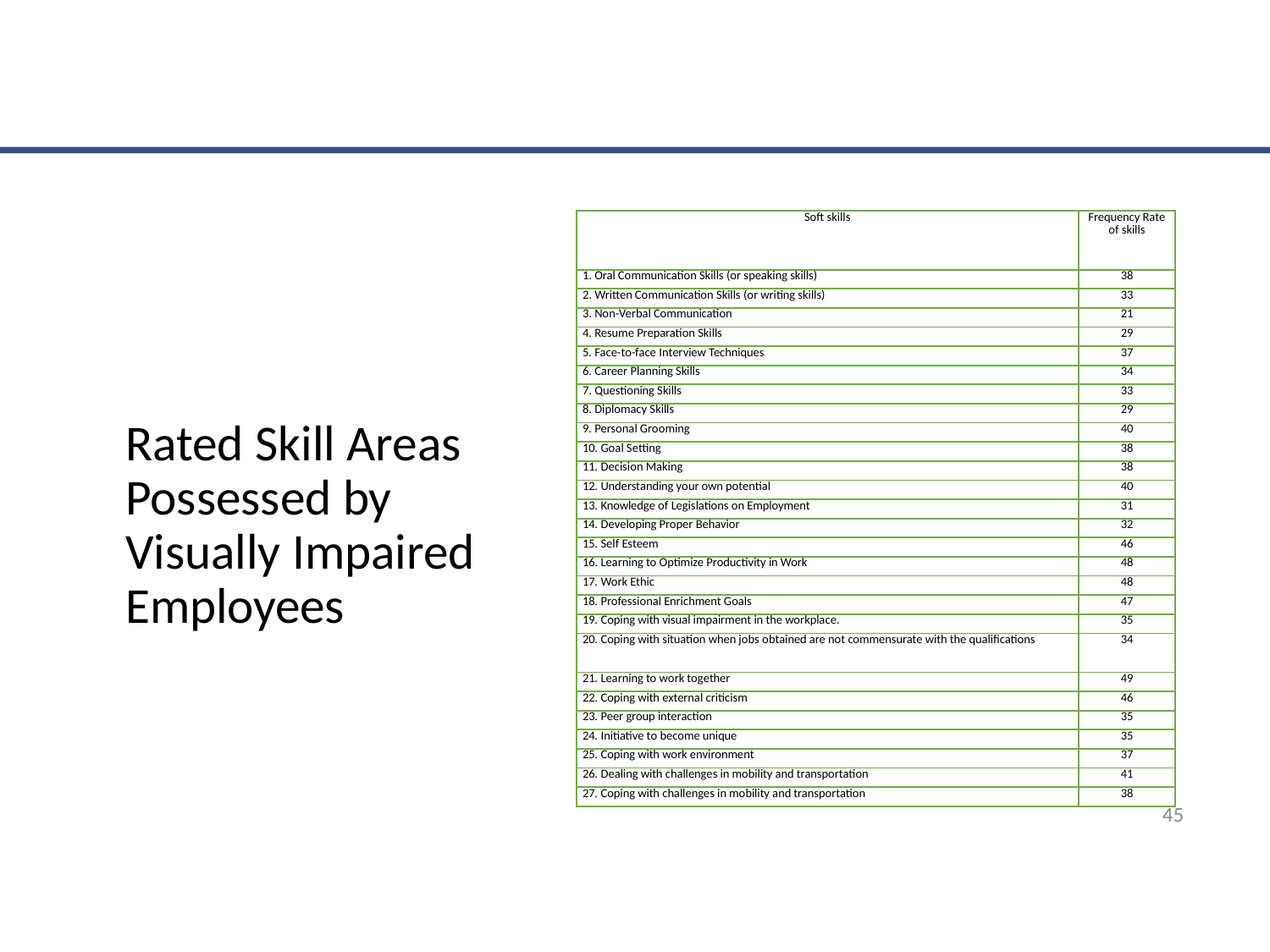

| Soft skills | Frequency Rate of skills |
| --- | --- |
| 1. Oral Communication Skills (or speaking skills) | 38 |
| 2. Written Communication Skills (or writing skills) | 33 |
| 3. Non-Verbal Communication | 21 |
| 4. Resume Preparation Skills | 29 |
| 5. Face-to-face Interview Techniques | 37 |
| 6. Career Planning Skills | 34 |
| 7. Questioning Skills | 33 |
| 8. Diplomacy Skills | 29 |
| 9. Personal Grooming | 40 |
| 10. Goal Setting | 38 |
| 11. Decision Making | 38 |
| 12. Understanding your own potential | 40 |
| 13. Knowledge of Legislations on Employment | 31 |
| 14. Developing Proper Behavior | 32 |
| 15. Self Esteem | 46 |
| 16. Learning to Optimize Productivity in Work | 48 |
| 17. Work Ethic | 48 |
| 18. Professional Enrichment Goals | 47 |
| 19. Coping with visual impairment in the workplace. | 35 |
| 20. Coping with situation when jobs obtained are not commensurate with the qualifications | 34 |
| 21. Learning to work together | 49 |
| 22. Coping with external criticism | 46 |
| 23. Peer group interaction | 35 |
| 24. Initiative to become unique | 35 |
| 25. Coping with work environment | 37 |
| 26. Dealing with challenges in mobility and transportation | 41 |
| 27. Coping with challenges in mobility and transportation | 38 |

Rated Skill Areas Possessed by Visually Impaired Employees

45